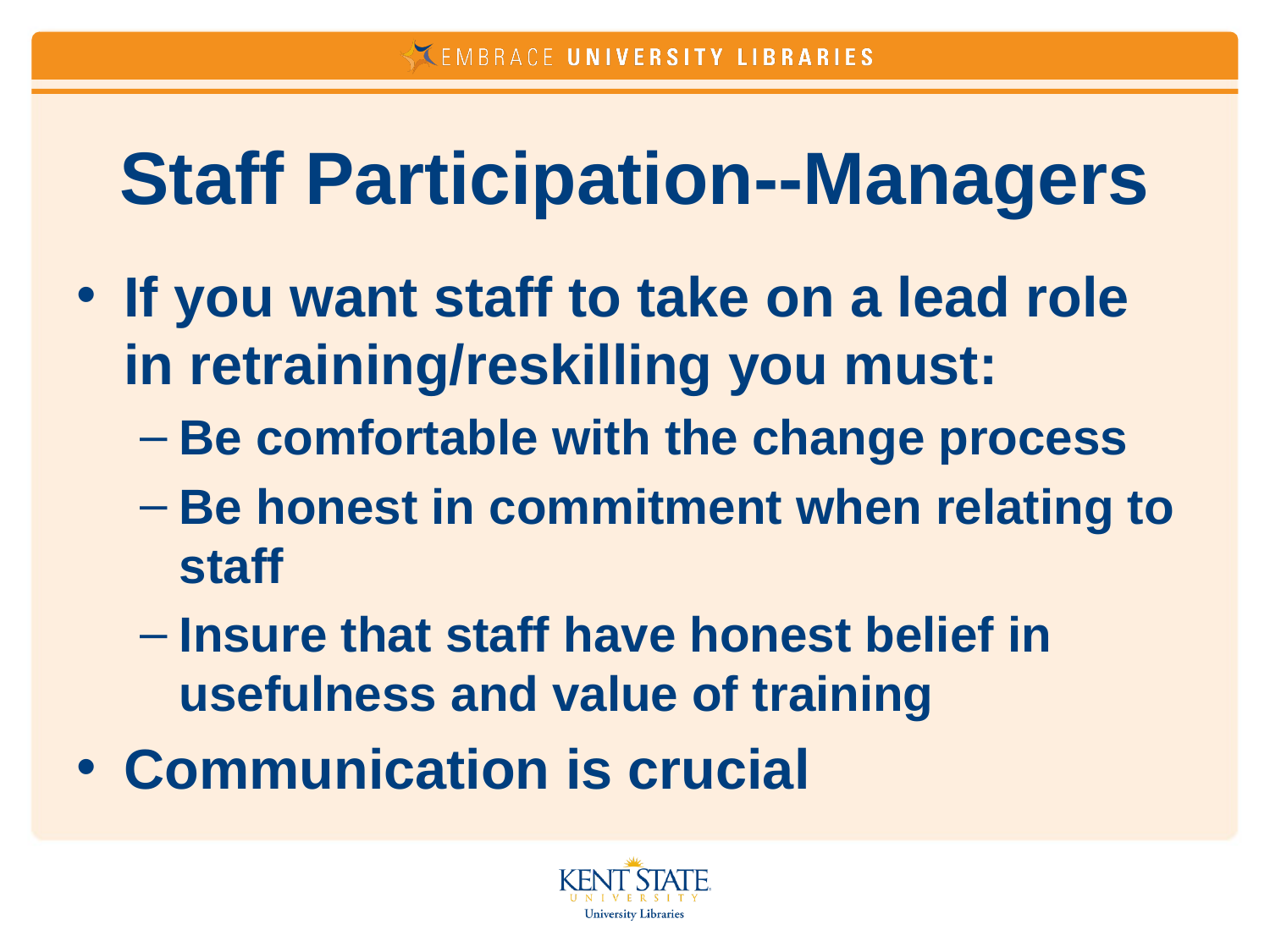

# Staff Participation--Managers
If you want staff to take on a lead role in retraining/reskilling you must:
Be comfortable with the change process
Be honest in commitment when relating to staff
Insure that staff have honest belief in usefulness and value of training
Communication is crucial